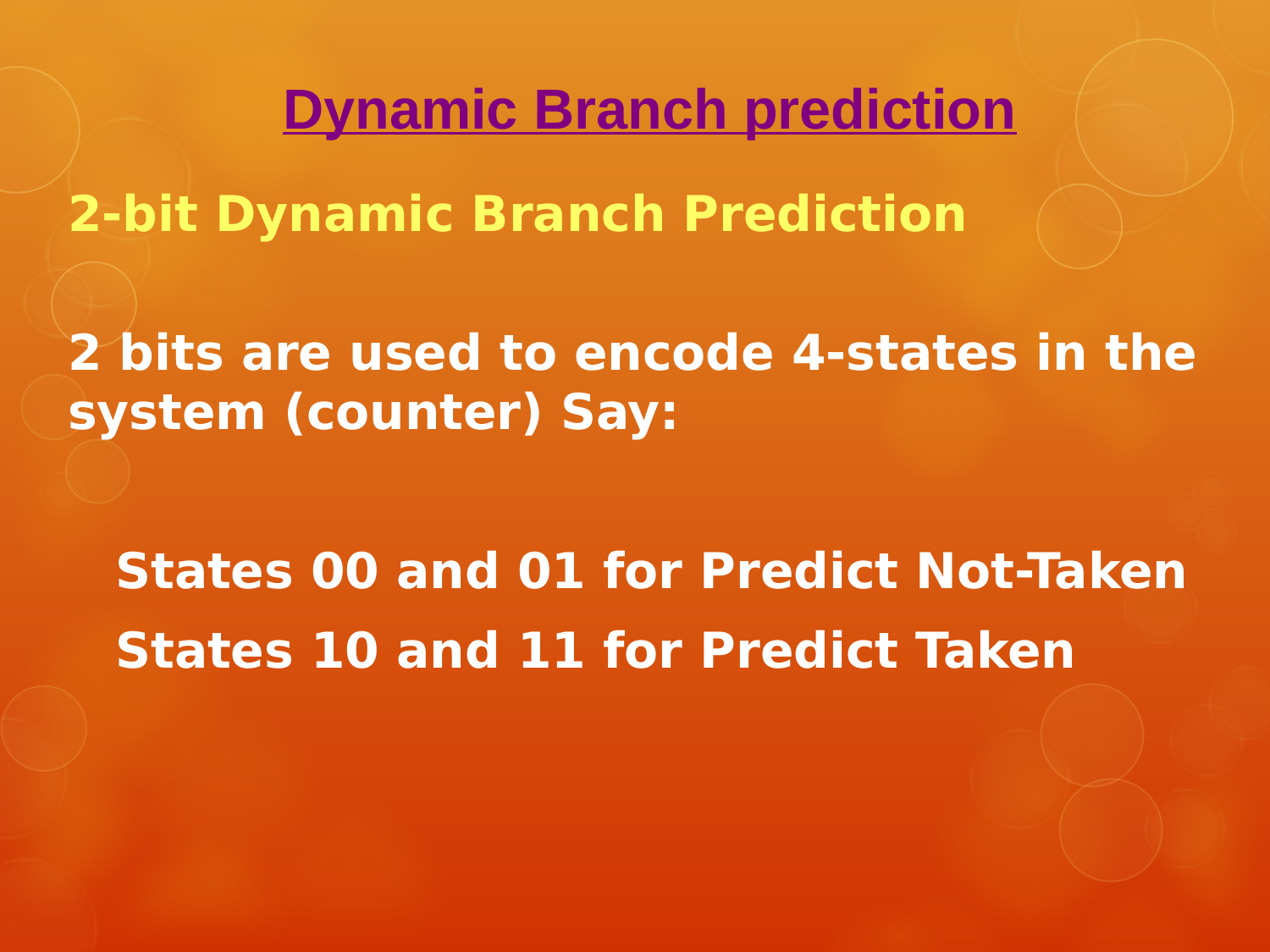

Dynamic Branch prediction
2-bit Dynamic Branch Prediction
2 bits are used to encode 4-states in the system (counter) Say:

	States 00 and 01 for Predict Not-Taken
	States 10 and 11 for Predict Taken